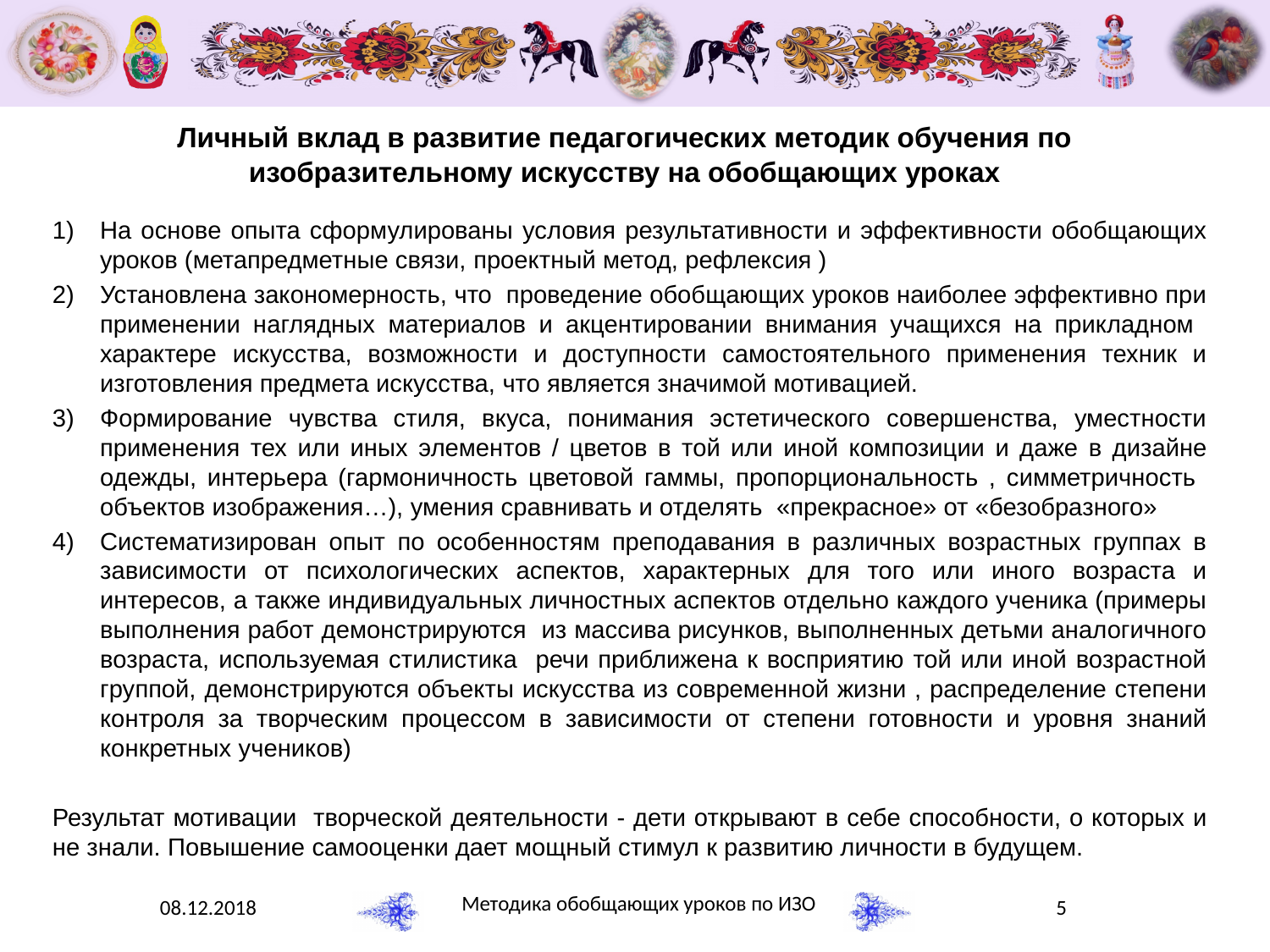

# Личный вклад в развитие педагогических методик обучения по изобразительному искусству на обобщающих уроках
На основе опыта сформулированы условия результативности и эффективности обобщающих уроков (метапредметные связи, проектный метод, рефлексия )
Установлена закономерность, что  проведение обобщающих уроков наиболее эффективно при применении наглядных материалов и акцентировании внимания учащихся на прикладном  характере искусства, возможности и доступности самостоятельного применения техник и изготовления предмета искусства, что является значимой мотивацией.
Формирование чувства стиля, вкуса, понимания эстетического совершенства, уместности применения тех или иных элементов / цветов в той или иной композиции и даже в дизайне одежды, интерьера (гармоничность цветовой гаммы, пропорциональность , симметричность  объектов изображения…), умения сравнивать и отделять  «прекрасное» от «безобразного»
Систематизирован опыт по особенностям преподавания в различных возрастных группах в зависимости от психологических аспектов, характерных для того или иного возраста и интересов, а также индивидуальных личностных аспектов отдельно каждого ученика (примеры выполнения работ демонстрируются  из массива рисунков, выполненных детьми аналогичного возраста, используемая стилистика  речи приближена к восприятию той или иной возрастной группой, демонстрируются объекты искусства из современной жизни , распределение степени контроля за творческим процессом в зависимости от степени готовности и уровня знаний конкретных учеников)

Результат мотивации  творческой деятельности - дети открывают в себе способности, о которых и не знали. Повышение самооценки дает мощный стимул к развитию личности в будущем.